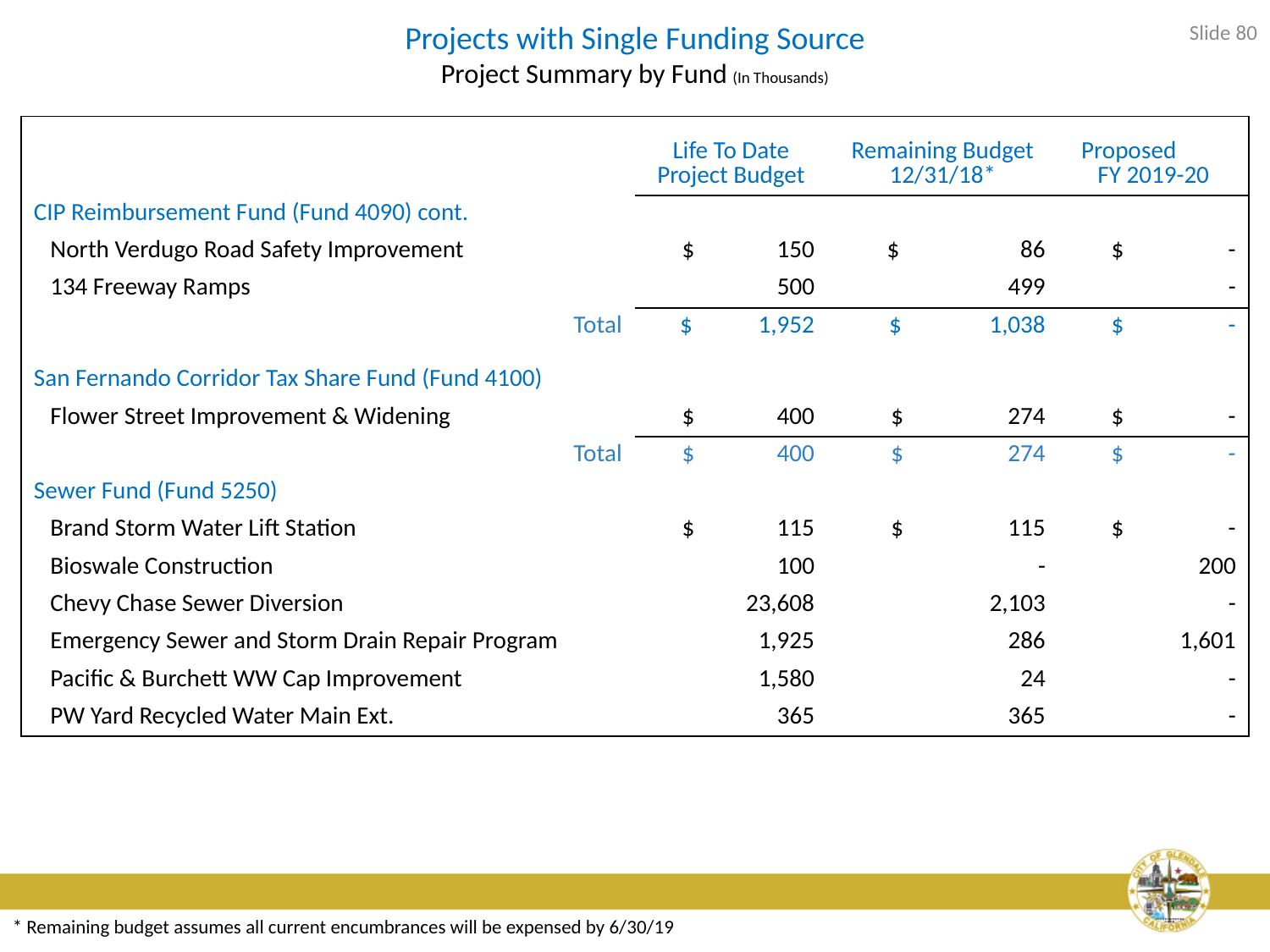

Slide 80
# Projects with Single Funding Source Project Summary by Fund (In Thousands)
|  | Life To Date Project Budget | Remaining Budget 12/31/18\* | Proposed FY 2019-20 |
| --- | --- | --- | --- |
| CIP Reimbursement Fund (Fund 4090) cont. |  |  |  |
| North Verdugo Road Safety Improvement | $ 150 | $ 86 | $ - |
| 134 Freeway Ramps | 500 | 499 | - |
| Total | $ 1,952 | $ 1,038 | $ - |
|  |  |  |  |
| San Fernando Corridor Tax Share Fund (Fund 4100) |  |  |  |
| Flower Street Improvement & Widening | $ 400 | $ 274 | $ - |
| Total | $ 400 | $ 274 | $ - |
| Sewer Fund (Fund 5250) |  |  |  |
| Brand Storm Water Lift Station | $ 115 | $ 115 | $ - |
| Bioswale Construction | 100 | - | 200 |
| Chevy Chase Sewer Diversion | 23,608 | 2,103 | - |
| Emergency Sewer and Storm Drain Repair Program | 1,925 | 286 | 1,601 |
| Pacific & Burchett WW Cap Improvement | 1,580 | 24 | - |
| PW Yard Recycled Water Main Ext. | 365 | 365 | - |
* Remaining budget assumes all current encumbrances will be expensed by 6/30/19